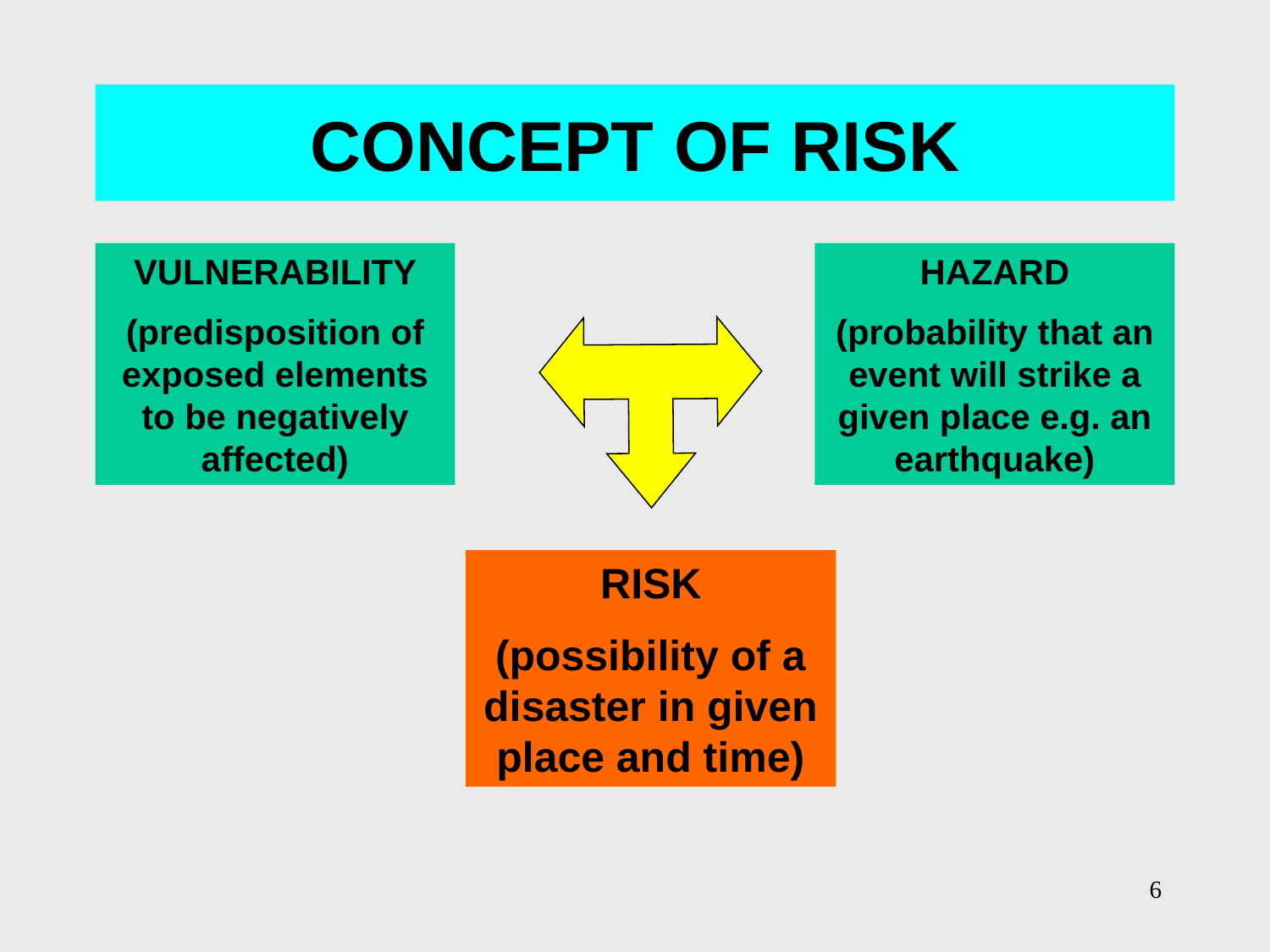

# CONCEPT OF RISK
VULNERABILITY
(predisposition of exposed elements to be negatively affected)
HAZARD
(probability that an event will strike a given place e.g. an earthquake)

RISK
(possibility of a disaster in given place and time)
6